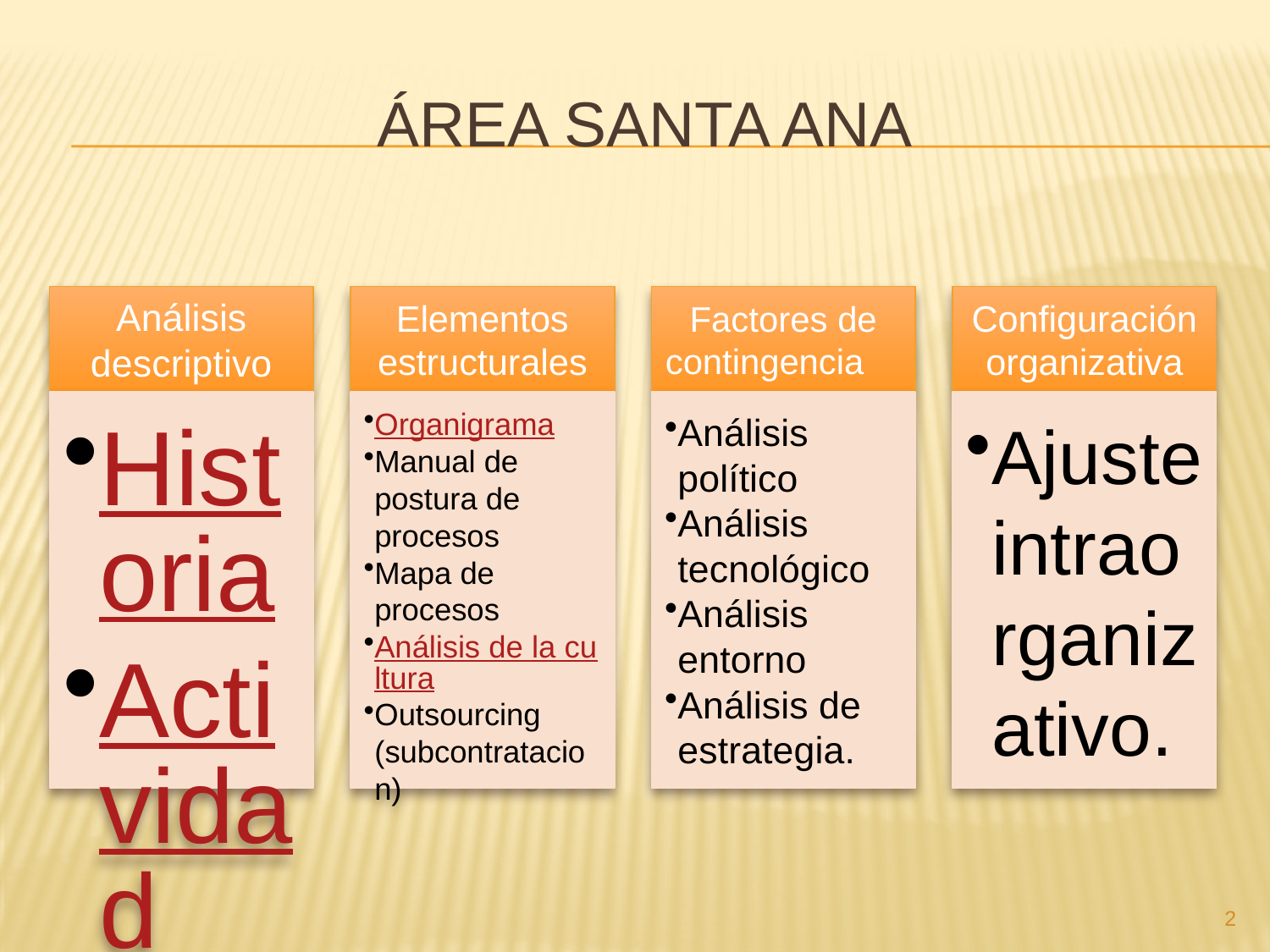

# Área Santa Ana
Análisis descriptivo
Elementos estructurales
Factores de contingencia
Configuración organizativa
Historia
Actividad
Organigrama
Manual de postura de procesos
Mapa de procesos
Análisis de la cultura
Outsourcing (subcontratacion)
Análisis político
Análisis tecnológico
Análisis entorno
Análisis de estrategia.
Ajuste intraorganizativo.
2